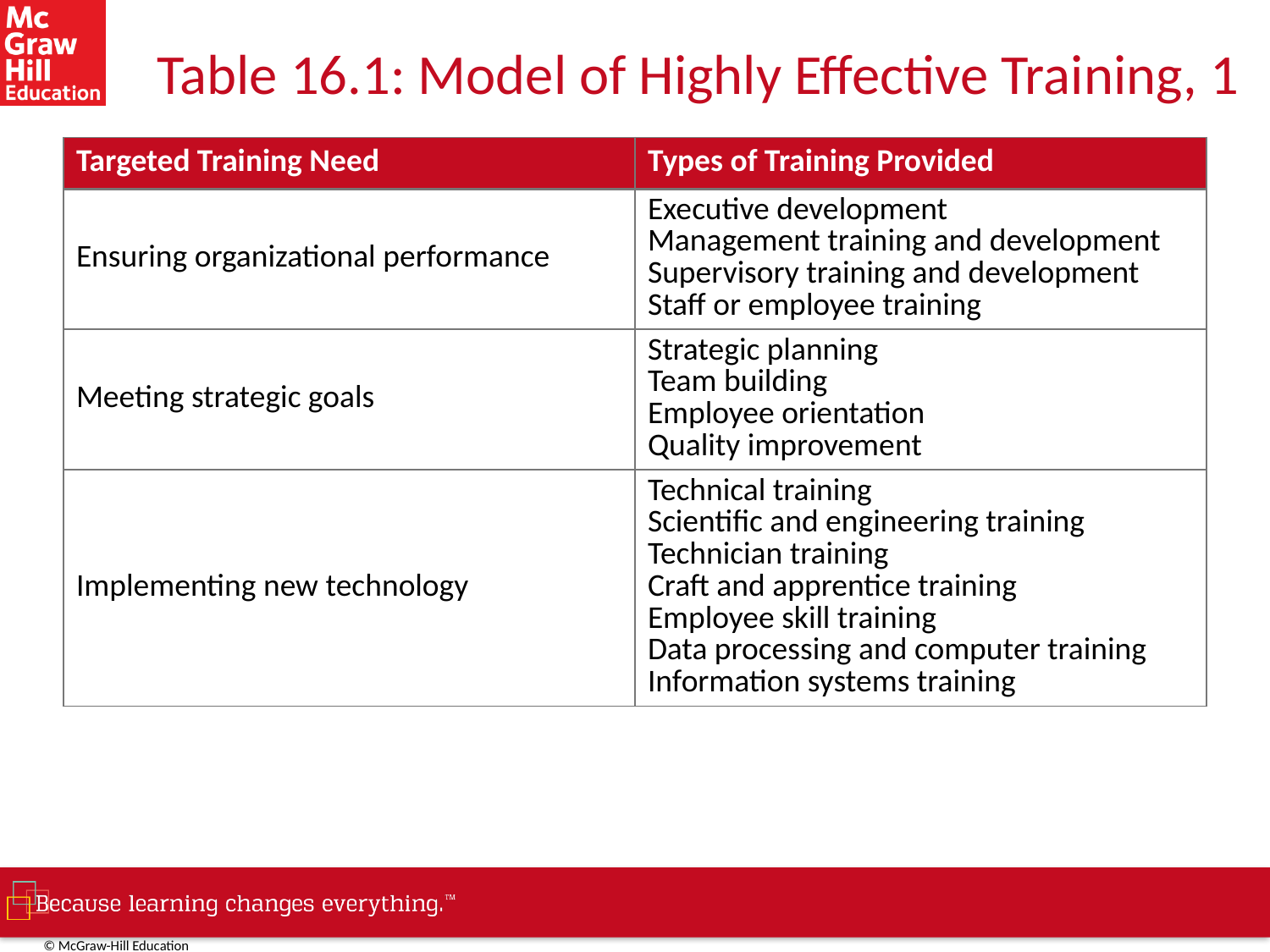

# Table 16.1: Model of Highly Effective Training, 1
| Targeted Training Need | Types of Training Provided |
| --- | --- |
| Ensuring organizational performance | Executive development Management training and development Supervisory training and development Staff or employee training |
| Meeting strategic goals | Strategic planning Team building Employee orientation Quality improvement |
| Implementing new technology | Technical training Scientific and engineering training Technician training Craft and apprentice training Employee skill training Data processing and computer training Information systems training |